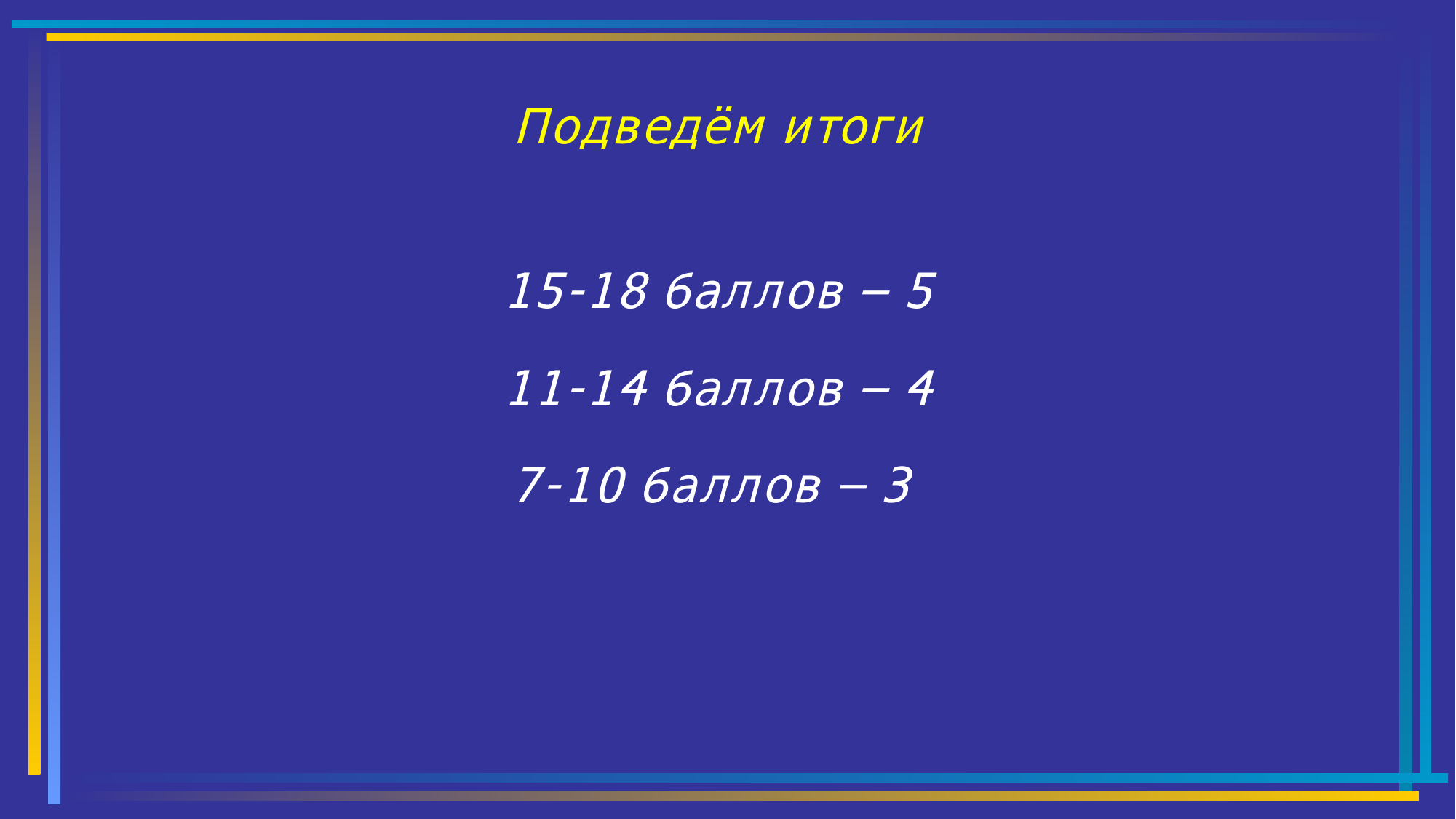

Подведём итоги

15-18 баллов – 5
11-14 баллов – 4
7-10 баллов – 3